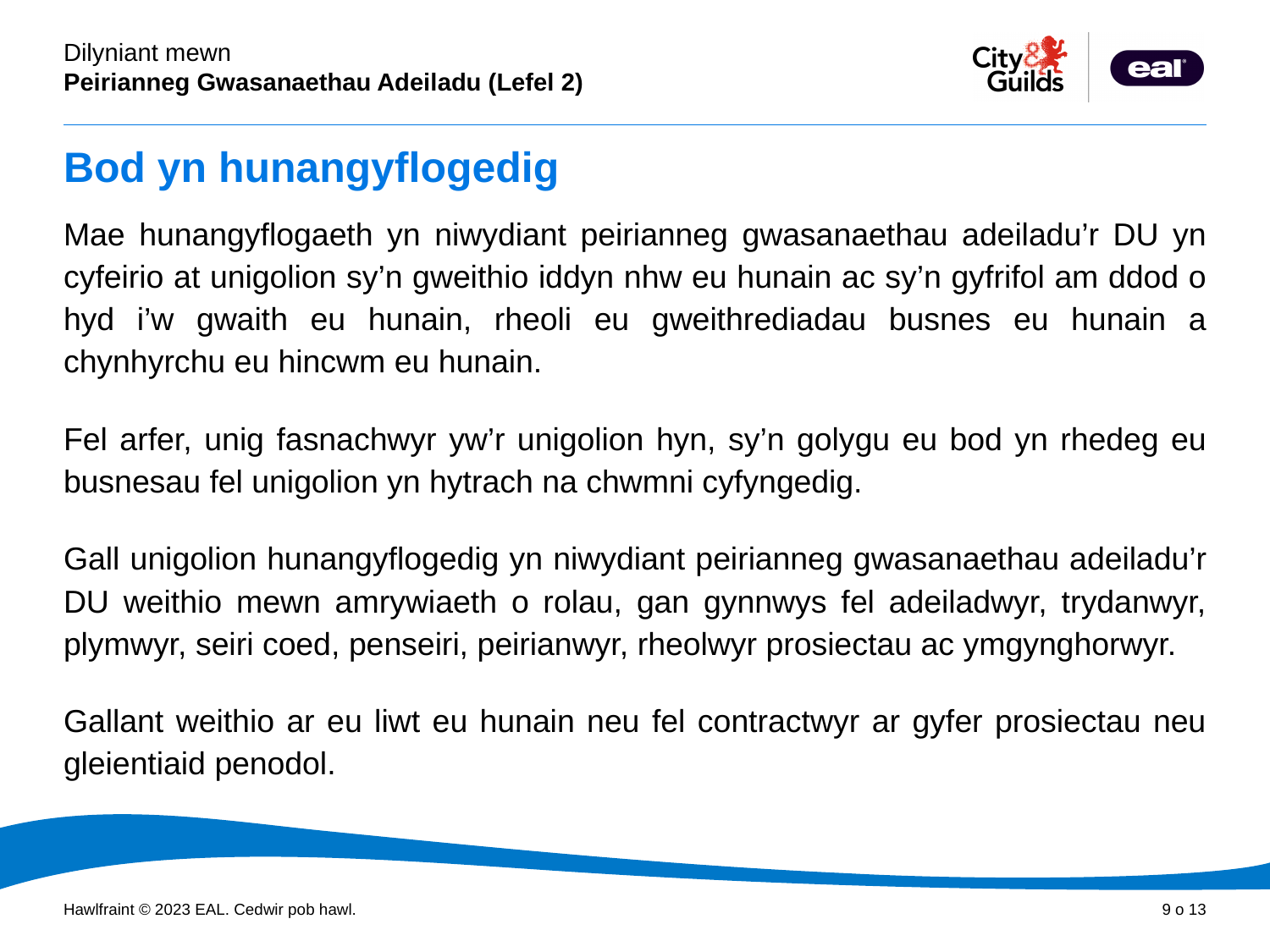

# Bod yn hunangyflogedig
Mae hunangyflogaeth yn niwydiant peirianneg gwasanaethau adeiladu’r DU yn cyfeirio at unigolion sy’n gweithio iddyn nhw eu hunain ac sy’n gyfrifol am ddod o hyd i’w gwaith eu hunain, rheoli eu gweithrediadau busnes eu hunain a chynhyrchu eu hincwm eu hunain.
Fel arfer, unig fasnachwyr yw’r unigolion hyn, sy’n golygu eu bod yn rhedeg eu busnesau fel unigolion yn hytrach na chwmni cyfyngedig.
Gall unigolion hunangyflogedig yn niwydiant peirianneg gwasanaethau adeiladu’r DU weithio mewn amrywiaeth o rolau, gan gynnwys fel adeiladwyr, trydanwyr, plymwyr, seiri coed, penseiri, peirianwyr, rheolwyr prosiectau ac ymgynghorwyr.
Gallant weithio ar eu liwt eu hunain neu fel contractwyr ar gyfer prosiectau neu gleientiaid penodol.